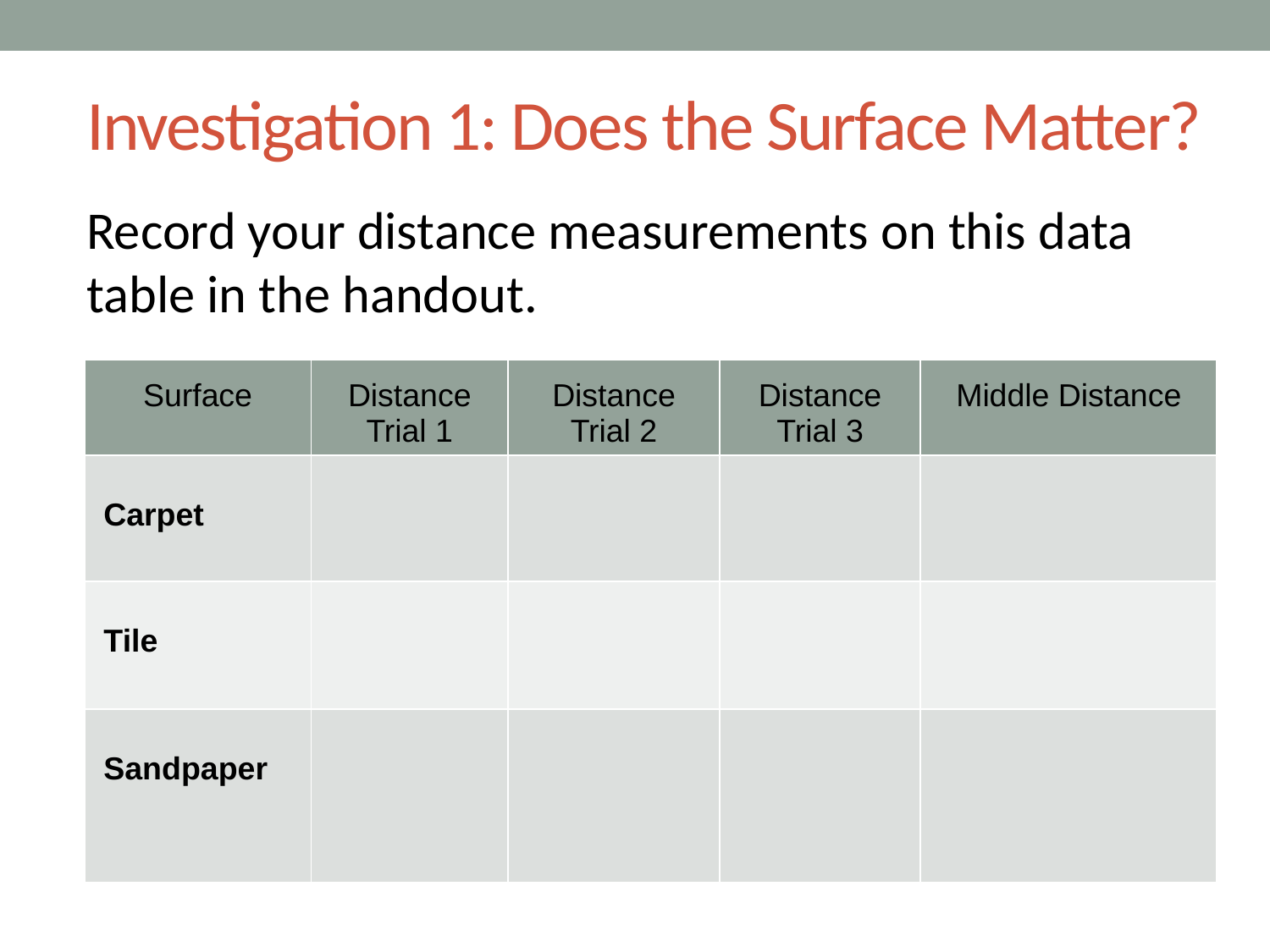

# Investigation 1: Does the Surface Matter?
Record your distance measurements on this data table in the handout.
| Surface | Distance Trial 1 | Distance Trial 2 | Distance Trial 3 | Middle Distance |
| --- | --- | --- | --- | --- |
| Carpet |  |  |  |  |
| Tile |  |  |  |  |
| Sandpaper |  |  |  |  |